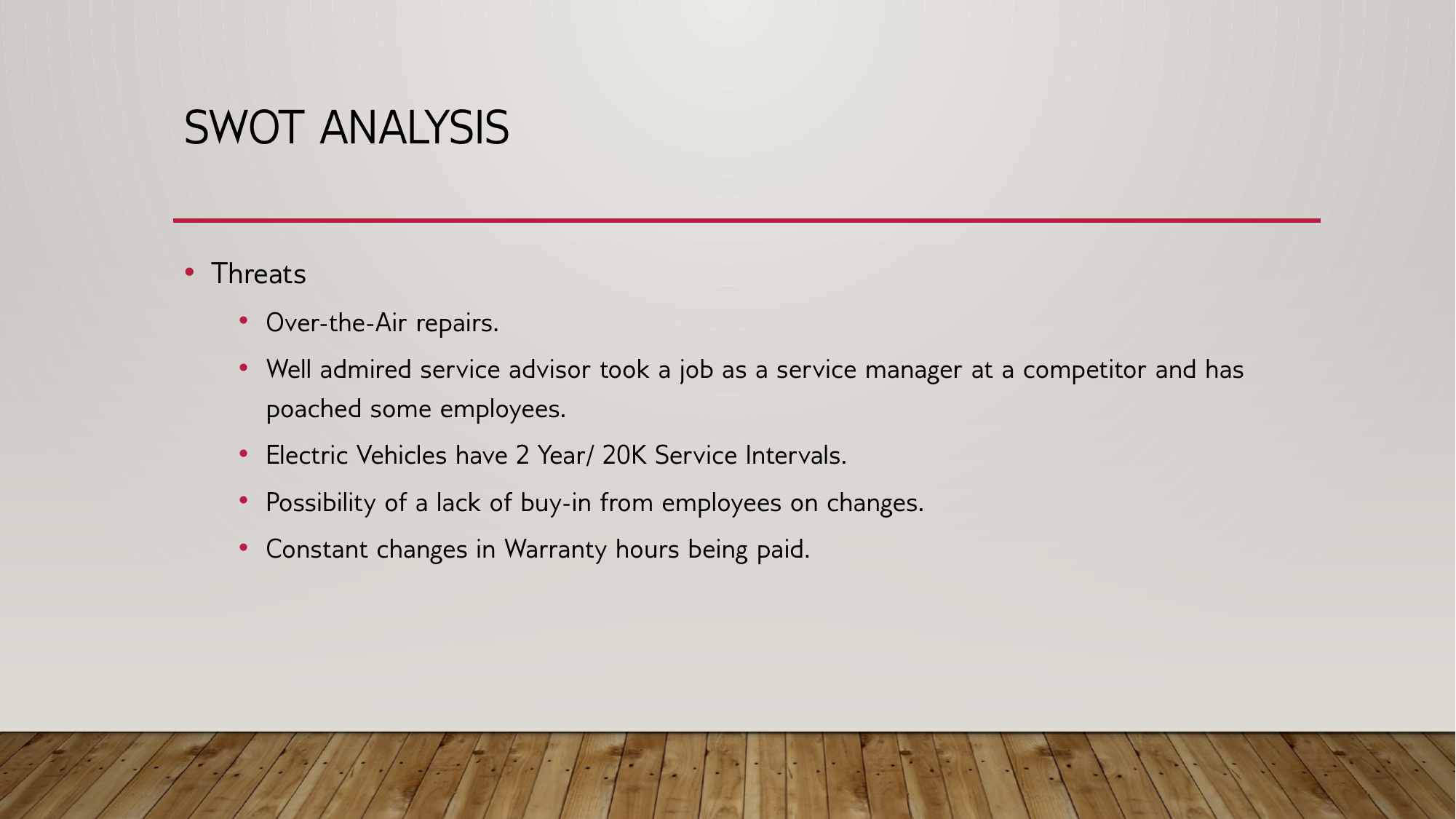

# SWOT Analysis
Threats
Over-the-Air repairs.
Well admired service advisor took a job as a service manager at a competitor and has poached some employees.
Electric Vehicles have 2 Year/ 20K Service Intervals.
Possibility of a lack of buy-in from employees on changes.
Constant changes in Warranty hours being paid.